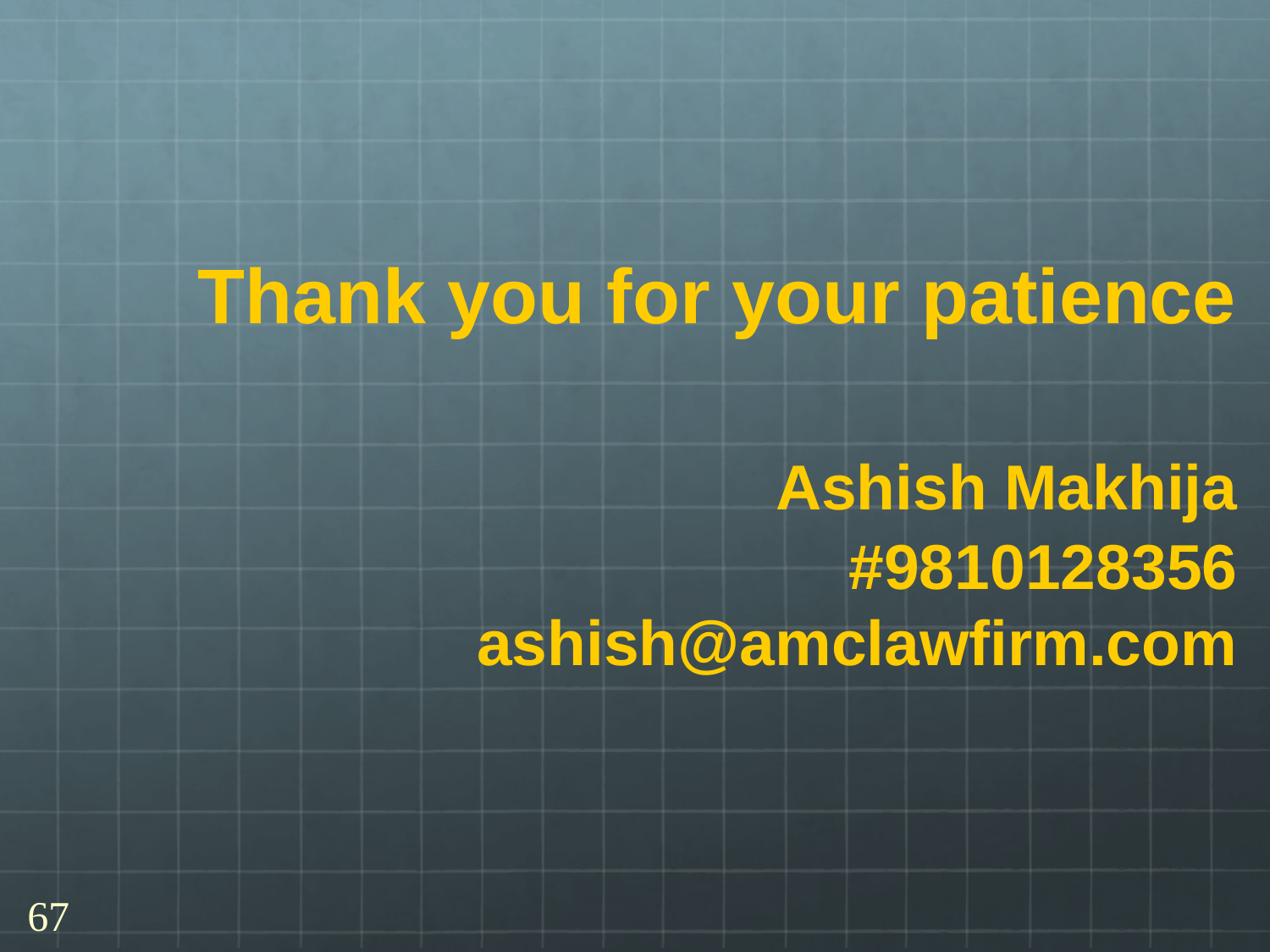

# Thank you for your patience Ashish Makhija #9810128356 ashish@amclawfirm.com
67